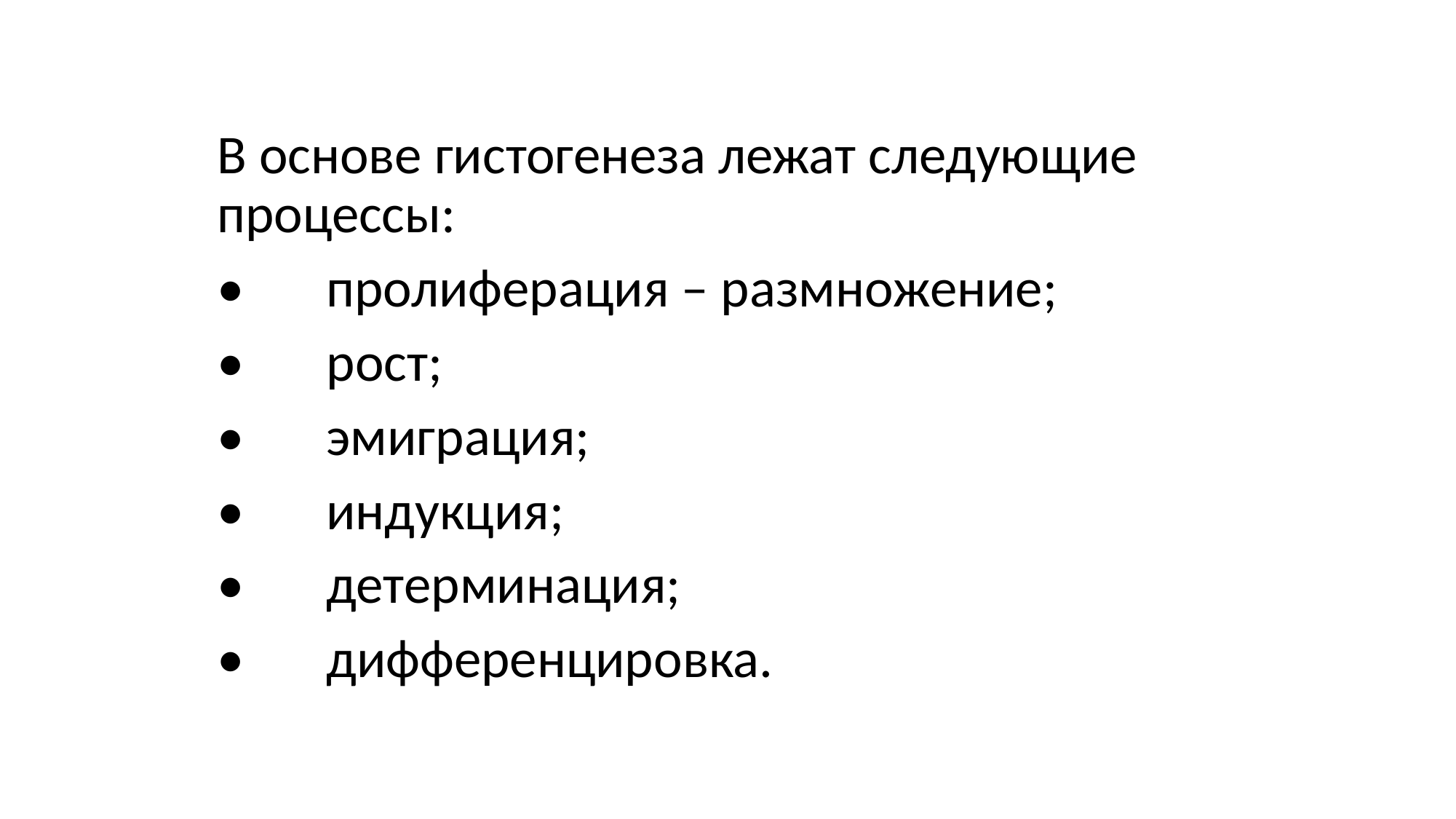

В основе гистогенеза лежат следующие процессы:
•	пролиферация – размножение;
•	рост;
•	эмиграция;
•	индукция;
•	детерминация;
•	дифференцировка.